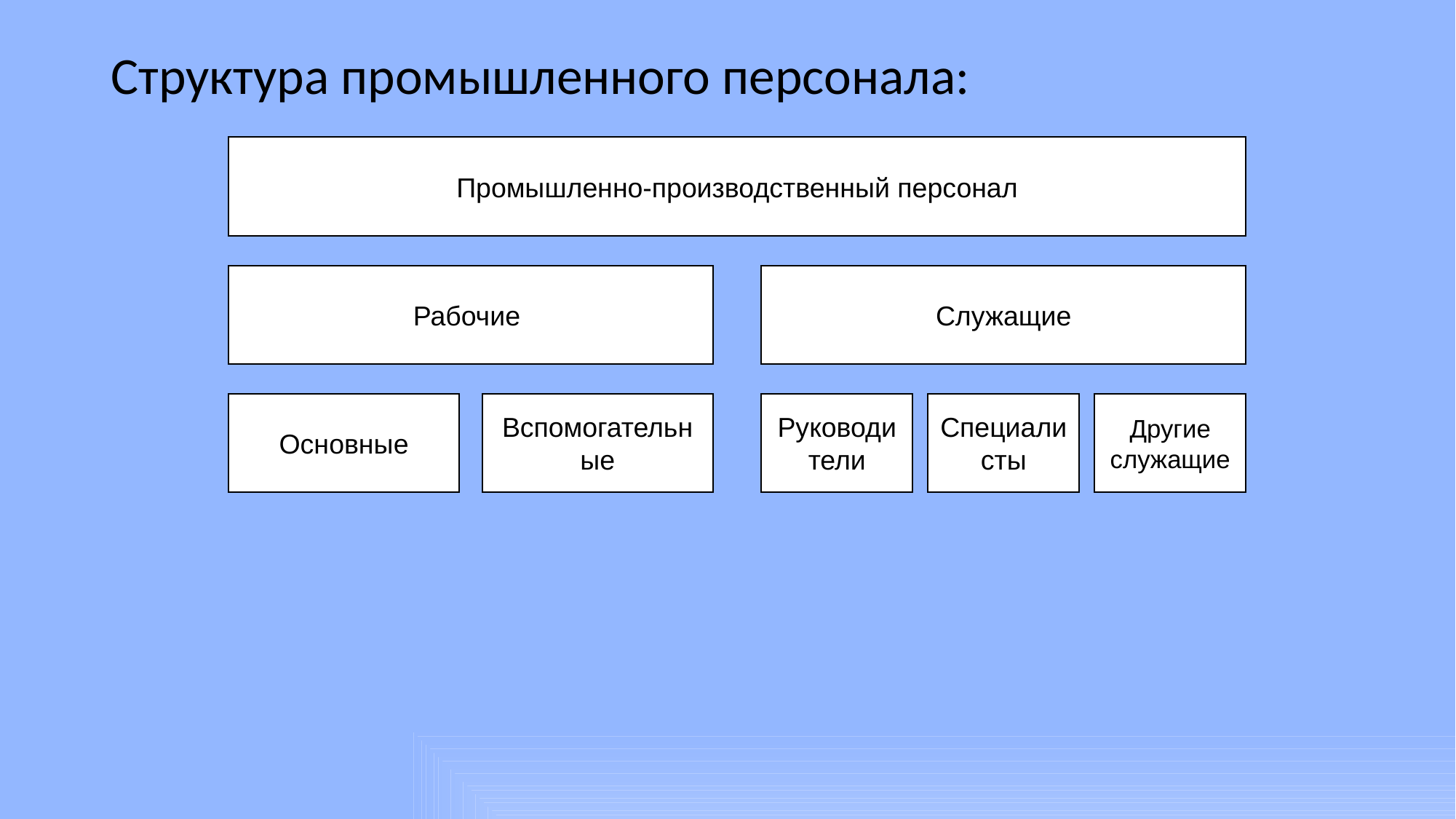

# Структура промышленного персонала:
Промышленно-производственный персонал
Рабочие
Основные
Вспомогательные
Служащие
Руководители
Специалисты
Другие служащие